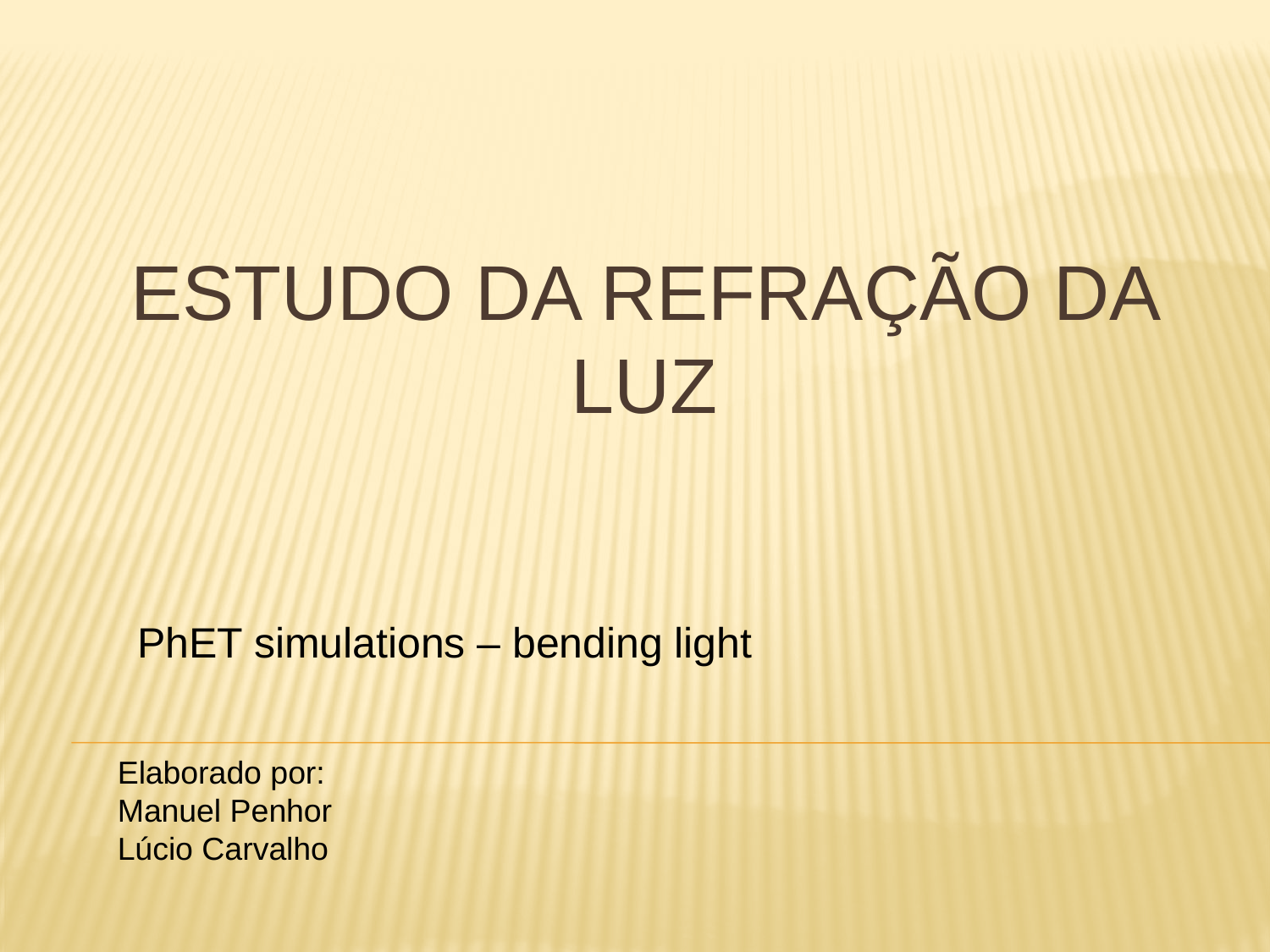

# Estudo da refração da luz
PhET simulations – bending light
Elaborado por:
Manuel Penhor
Lúcio Carvalho